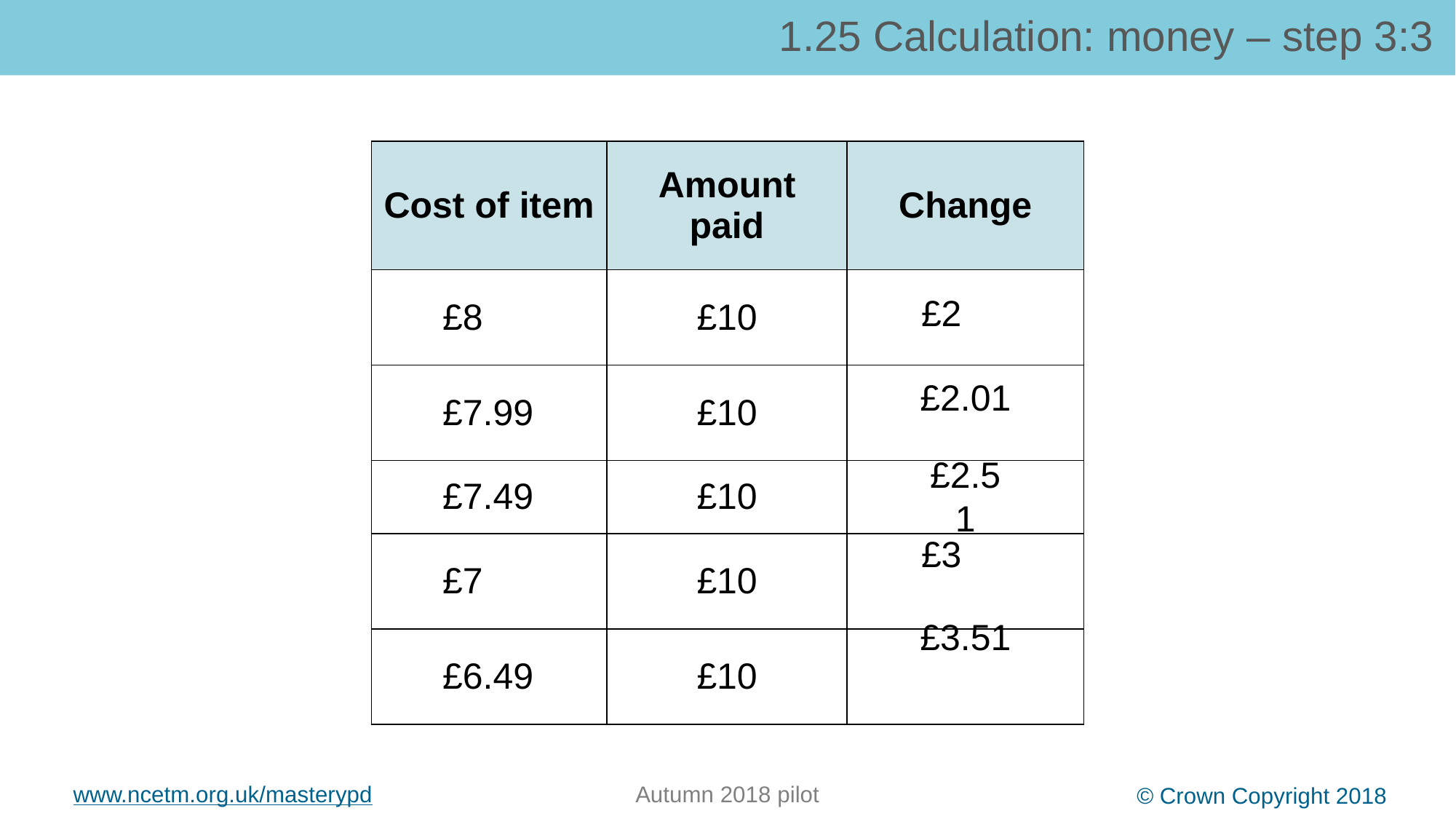

1.25 Calculation: money – step 3:3
| Cost of item | Amount paid | Change |
| --- | --- | --- |
| £8 | £10 |  |
| £7.99 | £10 |  |
| £7.49 | £10 |  |
| £7 | £10 |  |
| £6.49 | £10 |  |
£2
£2.01
£2.51
£3
£3.51